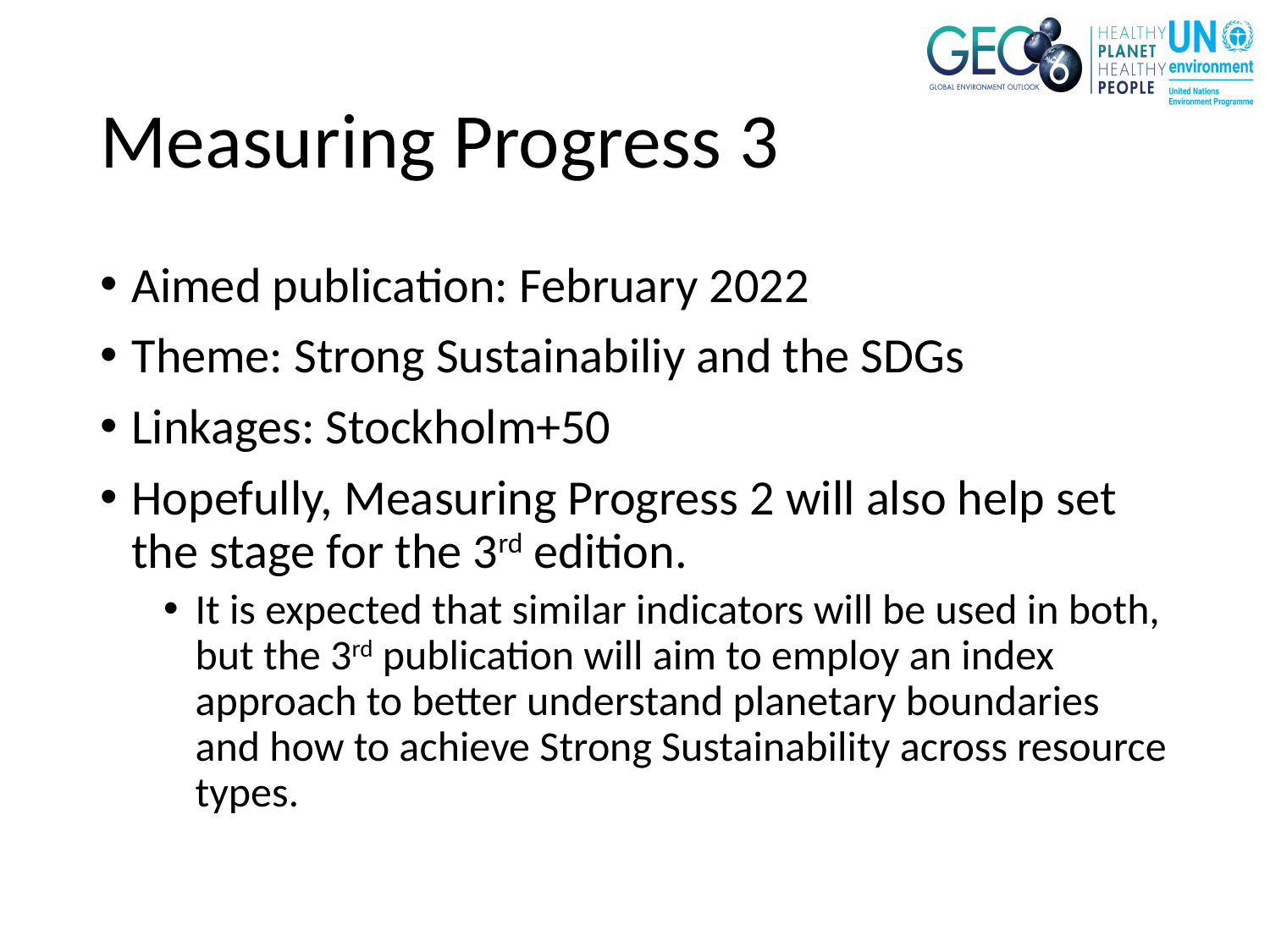

# Measuring Progress 3
Aimed publication: February 2022
Theme: Strong Sustainabiliy and the SDGs
Linkages: Stockholm+50
Hopefully, Measuring Progress 2 will also help set the stage for the 3rd edition.
It is expected that similar indicators will be used in both, but the 3rd publication will aim to employ an index approach to better understand planetary boundaries and how to achieve Strong Sustainability across resource types.